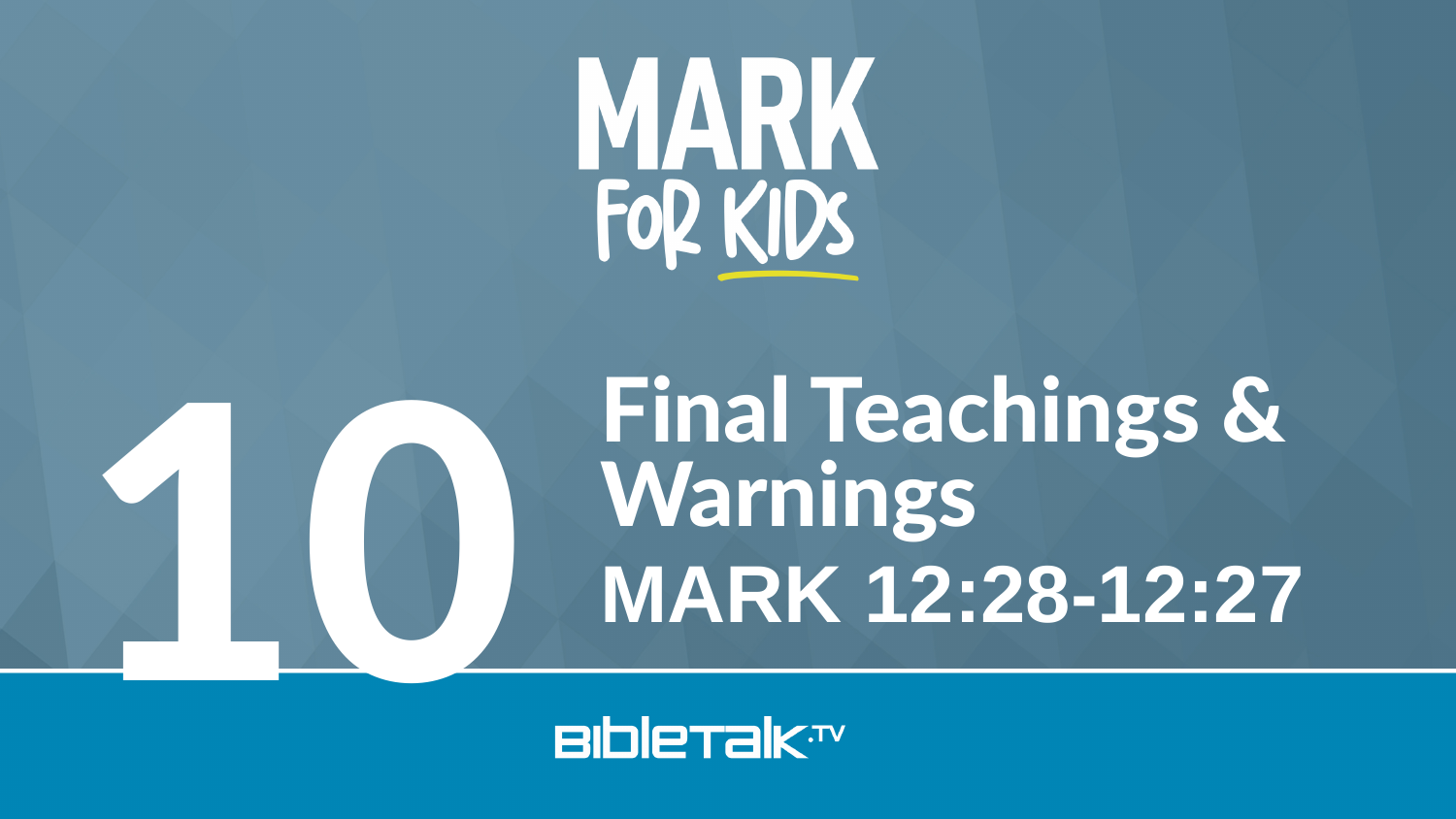

10
Final Teachings & Warnings
MARK 12:28-12:27